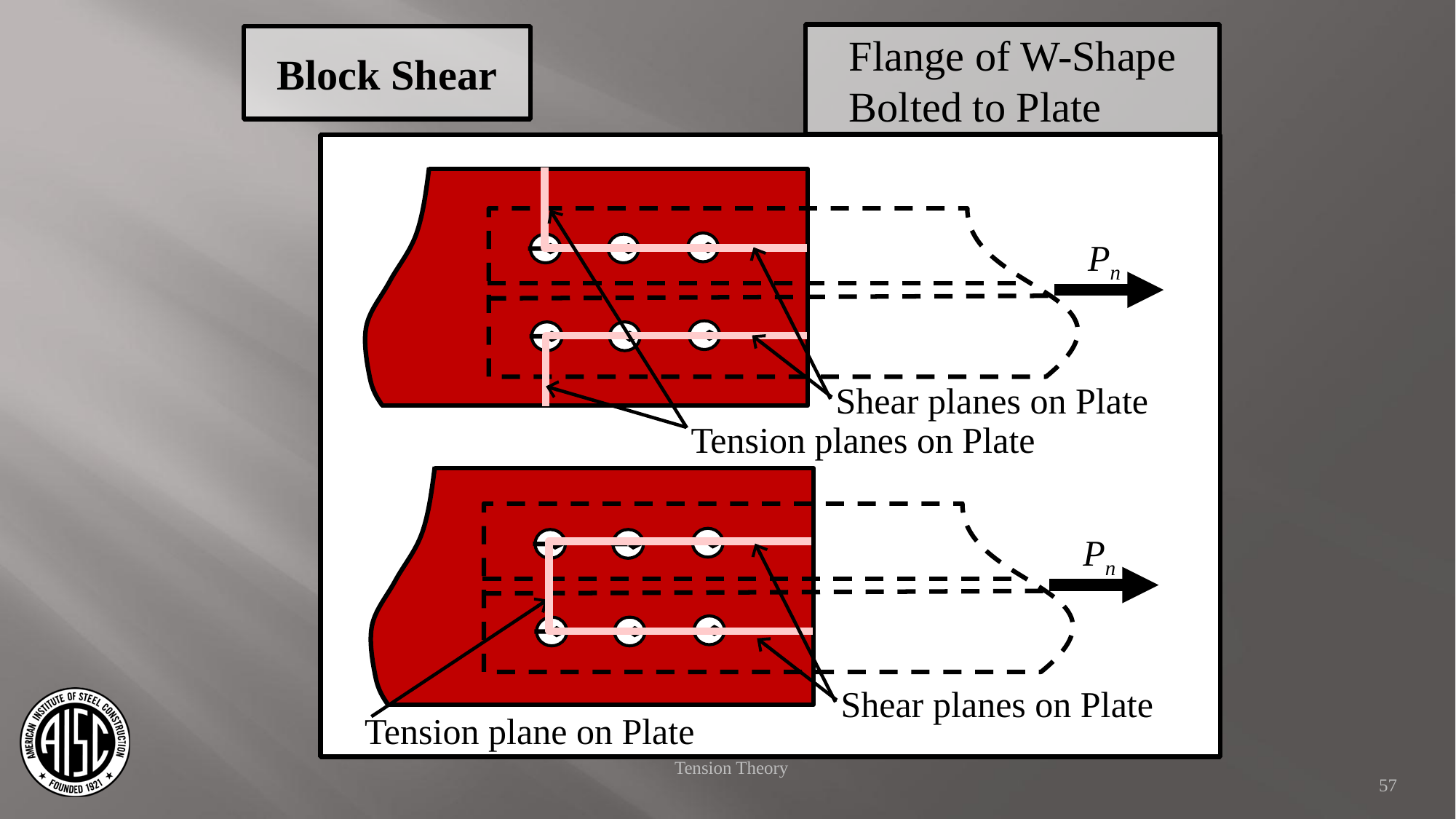

Flange of W-Shape Bolted to Plate
Block Shear

Pn

Shear planes on Plate
Tension planes on Plate

Pn

Shear planes on Plate
Tension plane on Plate
Tension Theory
57